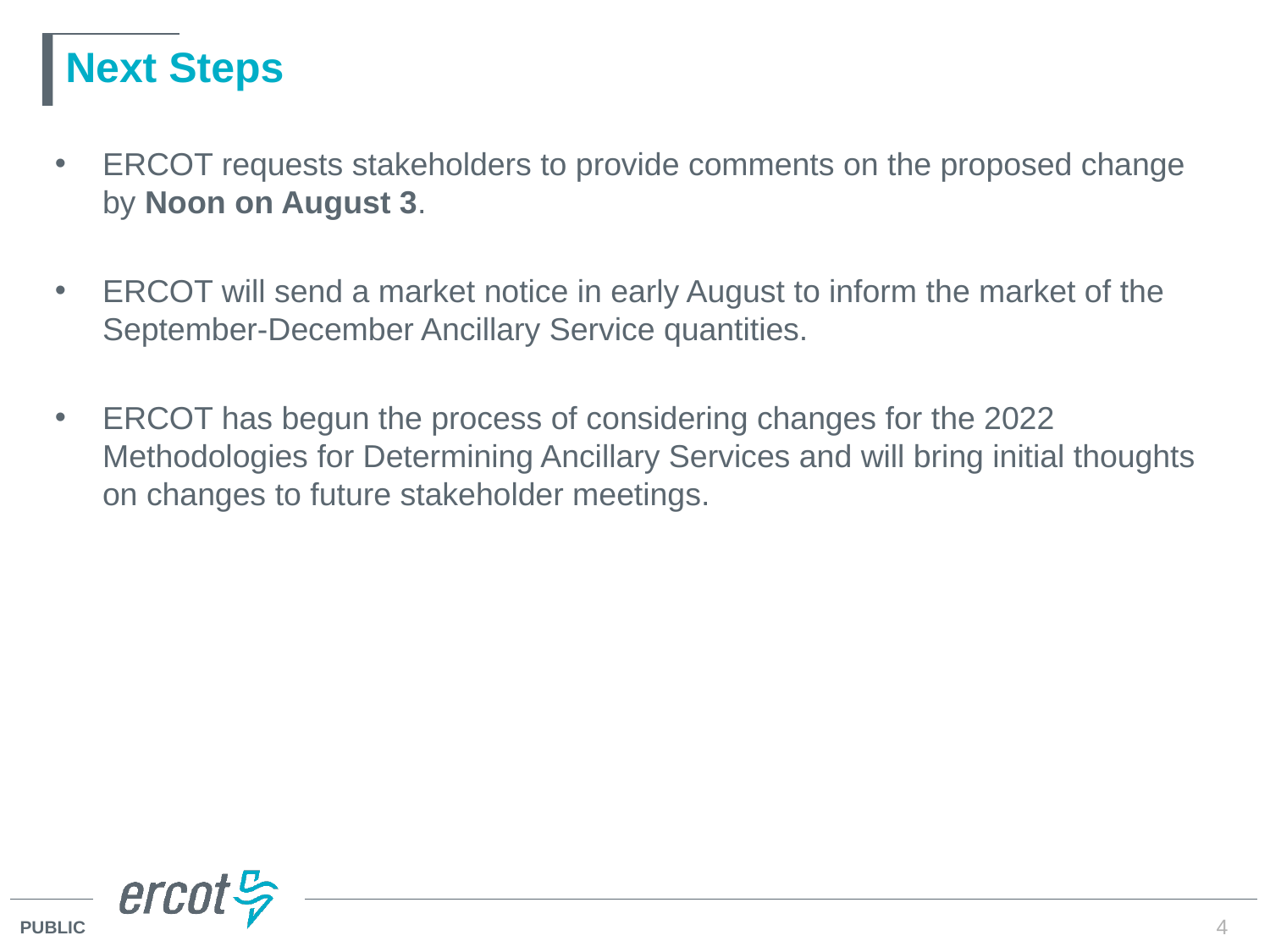

# Next Steps
ERCOT requests stakeholders to provide comments on the proposed change by Noon on August 3.

ERCOT will send a market notice in early August to inform the market of the September-December Ancillary Service quantities.

ERCOT has begun the process of considering changes for the 2022 Methodologies for Determining Ancillary Services and will bring initial thoughts on changes to future stakeholder meetings.
4